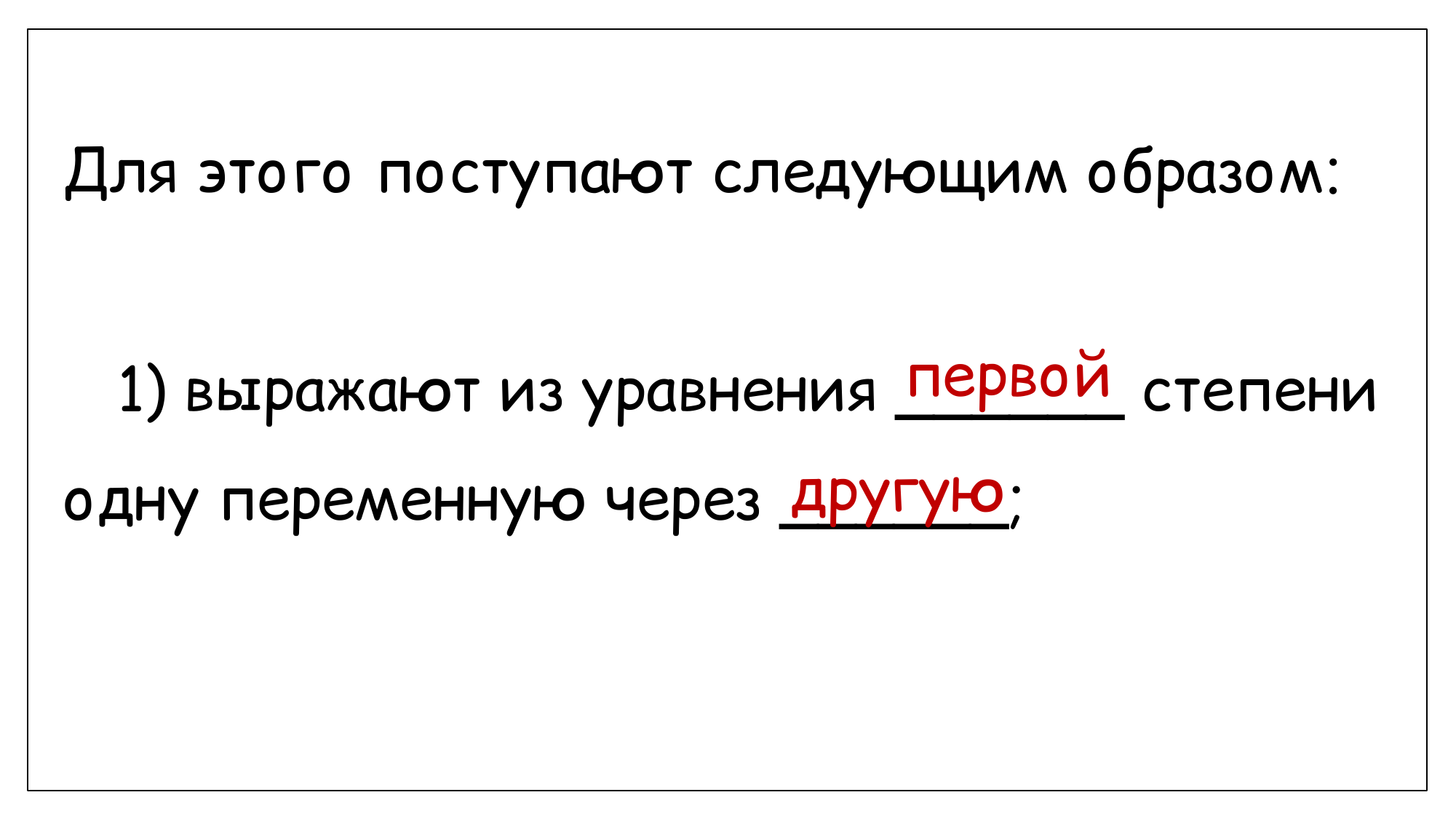

Для этого поступают следующим образом:
   1) выражают из уравнения ______ степени одну переменную через ______;
первой
другую